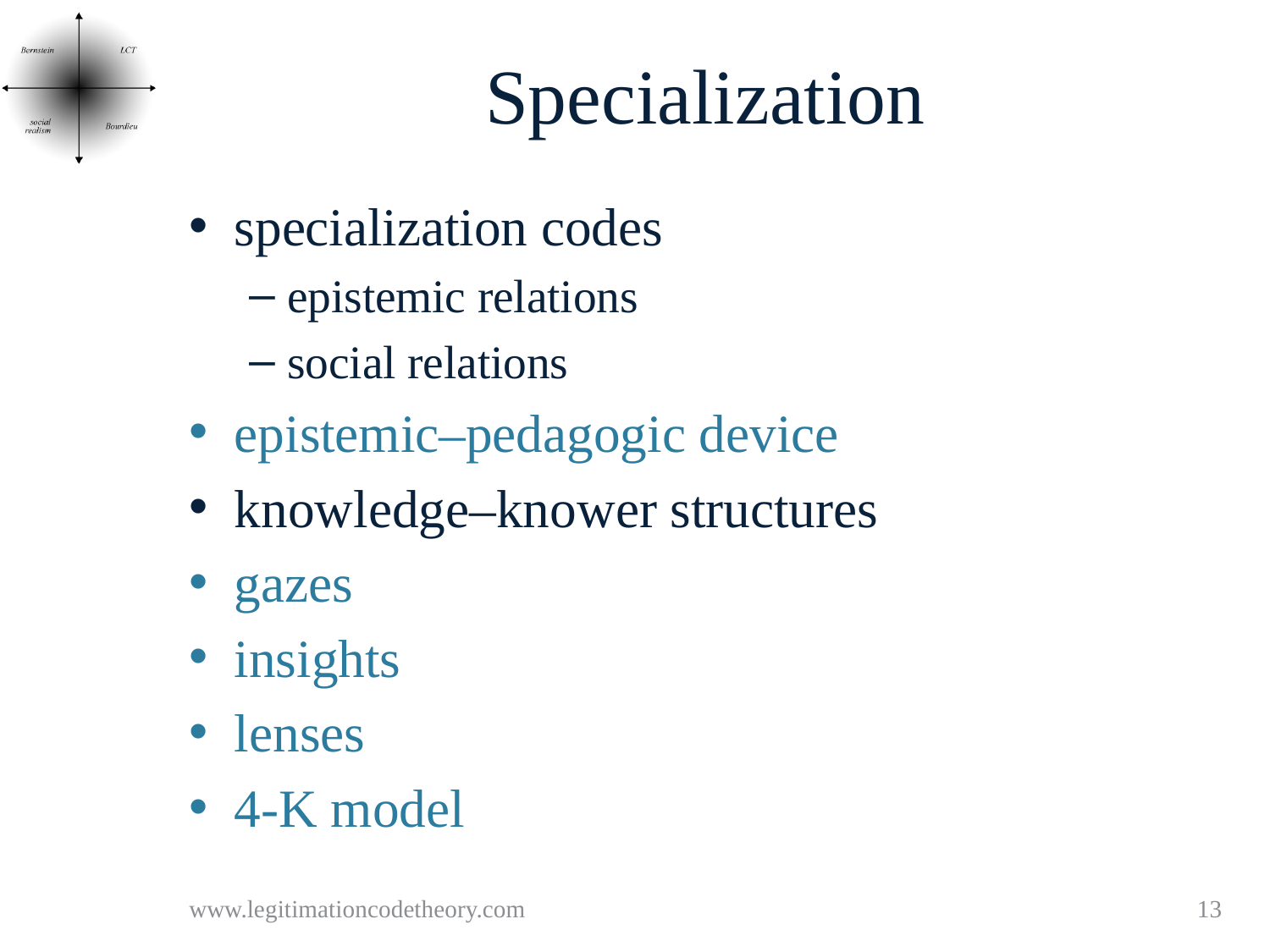

# Specialization

specialization codes
epistemic relations
social relations
epistemic–pedagogic device
knowledge–knower structures
gazes
insights
lenses
4-K model

www.legitimationcodetheory.com
13